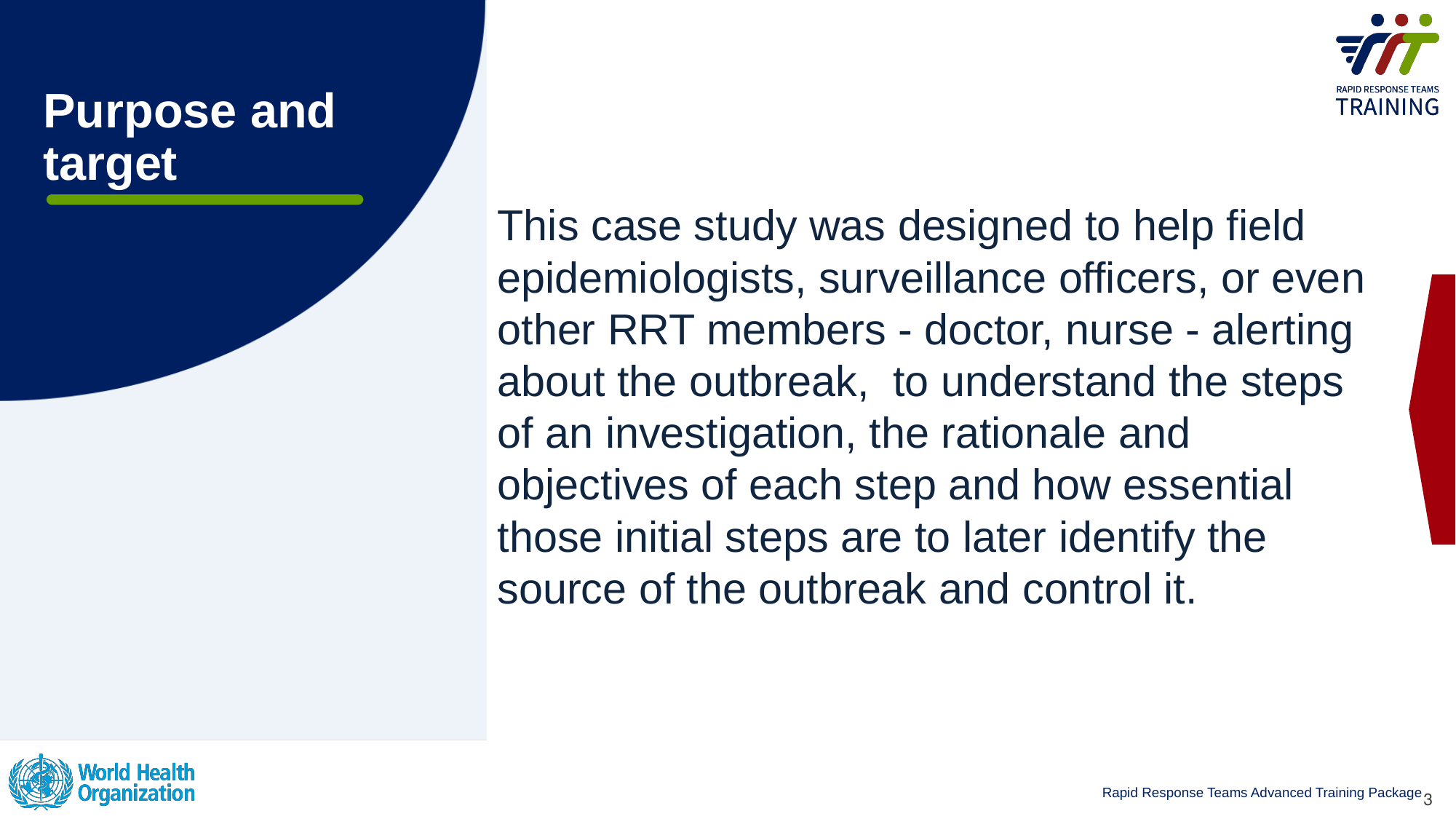

# Purpose and target
This case study was designed to help field epidemiologists, surveillance officers, or even other RRT members - doctor, nurse - alerting about the outbreak,  to understand the steps of an investigation, the rationale and objectives of each step and how essential those initial steps are to later identify the source of the outbreak and control it.